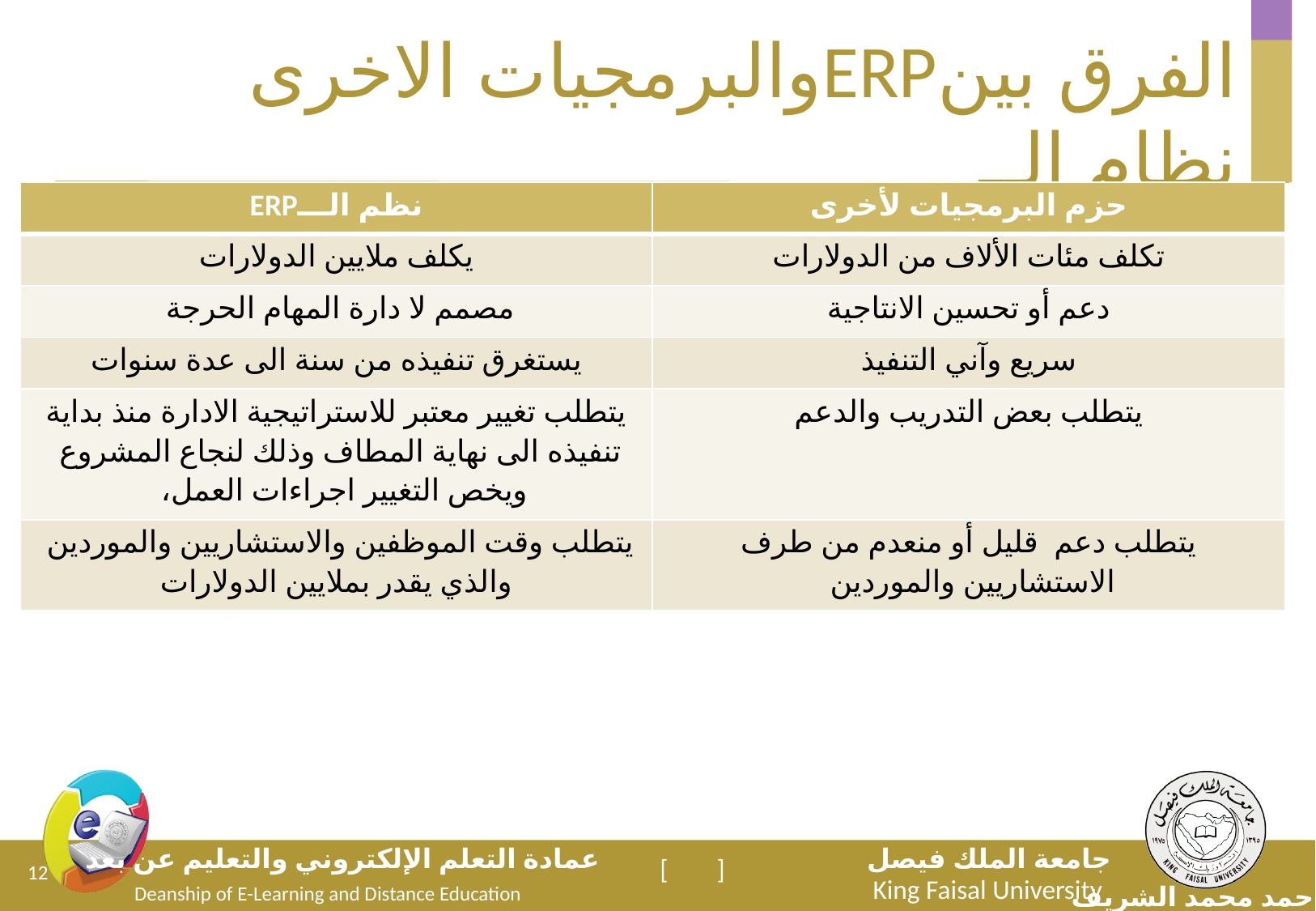

# والبرمجيات الاخرىERPالفرق بين نظام الــ
| نظم الـــERP | حزم البرمجيات لأخرى |
| --- | --- |
| يكلف ملايين الدولارات | تكلف مئات الألاف من الدولارات |
| مصمم لا دارة المهام الحرجة | دعم أو تحسين الانتاجية |
| يستغرق تنفيذه من سنة الى عدة سنوات | سريع وآني التنفيذ |
| يتطلب تغيير معتبر للاستراتيجية الادارة منذ بداية تنفيذه الى نهاية المطاف وذلك لنجاع المشروع ويخص التغيير اجراءات العمل، | يتطلب بعض التدريب والدعم |
| يتطلب وقت الموظفين والاستشاريين والموردين والذي يقدر بملايين الدولارات | يتطلب دعم قليل أو منعدم من طرف الاستشاريين والموردين |
12